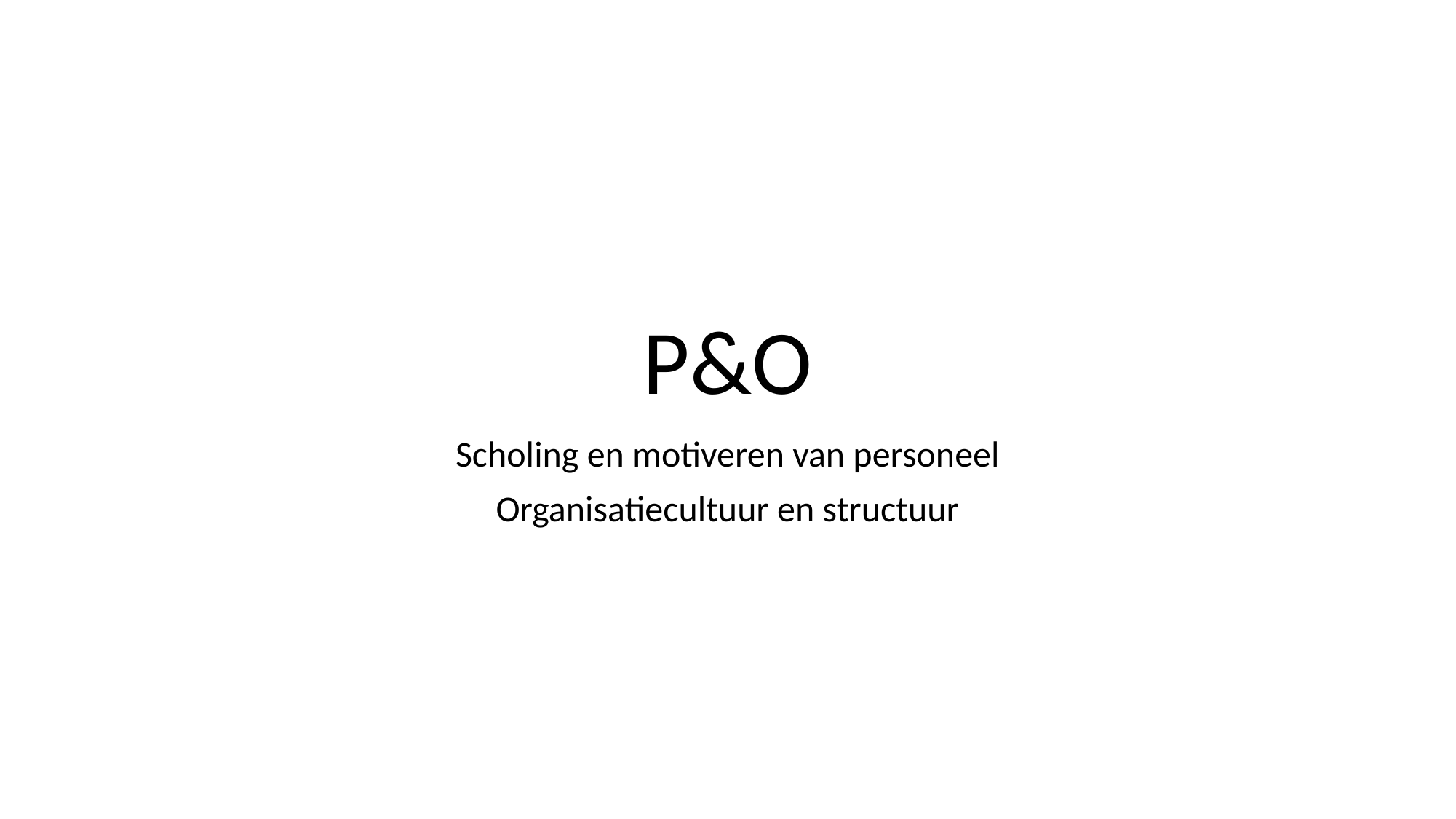

# P&O
Scholing en motiveren van personeel
Organisatiecultuur en structuur